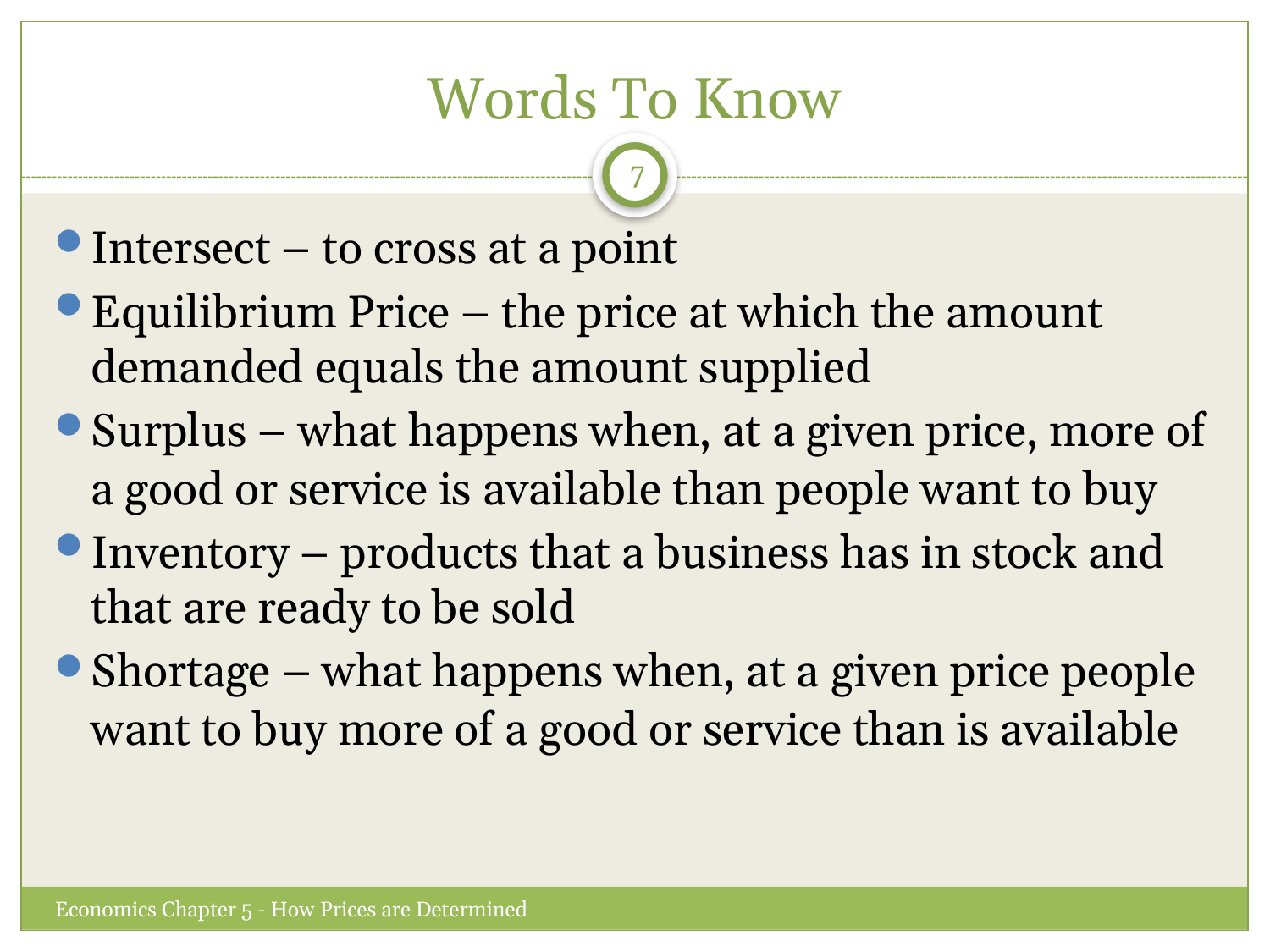

# Words To Know
7
Intersect – to cross at a point
Equilibrium Price – the price at which the amount demanded equals the amount supplied
Surplus – what happens when, at a given price, more of a good or service is available than people want to buy
Inventory – products that a business has in stock and that are ready to be sold
Shortage – what happens when, at a given price people want to buy more of a good or service than is available
Economics Chapter 5 - How Prices are Determined